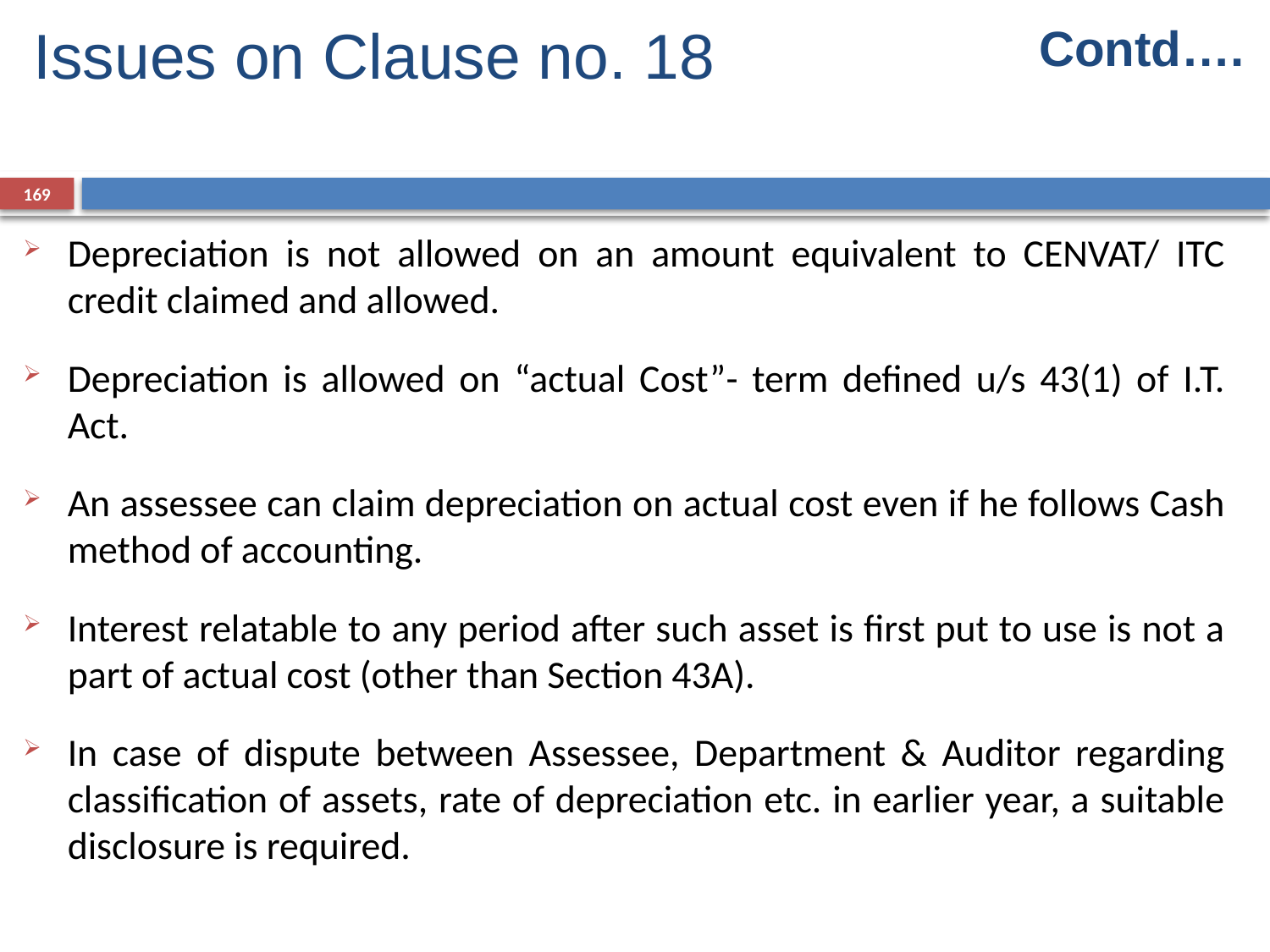

Contd….
# Issues on Clause no. 18
169
Depreciation is not allowed on an amount equivalent to CENVAT/ ITC credit claimed and allowed.
Depreciation is allowed on “actual Cost”- term defined u/s 43(1) of I.T. Act.
An assessee can claim depreciation on actual cost even if he follows Cash method of accounting.
Interest relatable to any period after such asset is first put to use is not a part of actual cost (other than Section 43A).
In case of dispute between Assessee, Department & Auditor regarding classification of assets, rate of depreciation etc. in earlier year, a suitable disclosure is required.